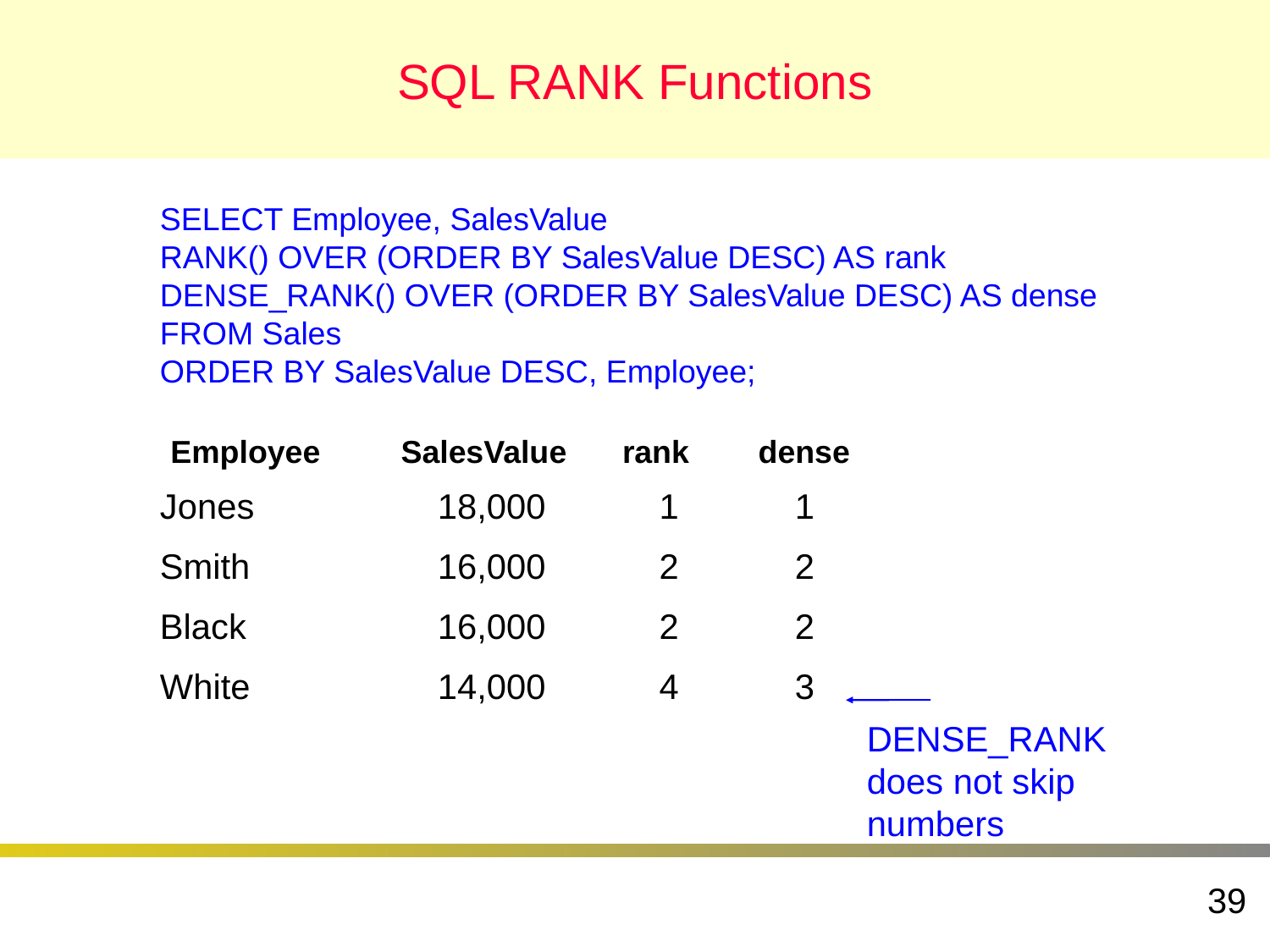

# SQL RANK Functions
SELECT Employee, SalesValue
RANK() OVER (ORDER BY SalesValue DESC) AS rank
DENSE_RANK() OVER (ORDER BY SalesValue DESC) AS dense
FROM Sales
ORDER BY SalesValue DESC, Employee;
Employee	SalesValue	rank	dense
Jones	18,000	1	1
Smith	16,000	2	2
Black	16,000	2	2
White	14,000	4	3

DENSE_RANK does not skip numbers
39